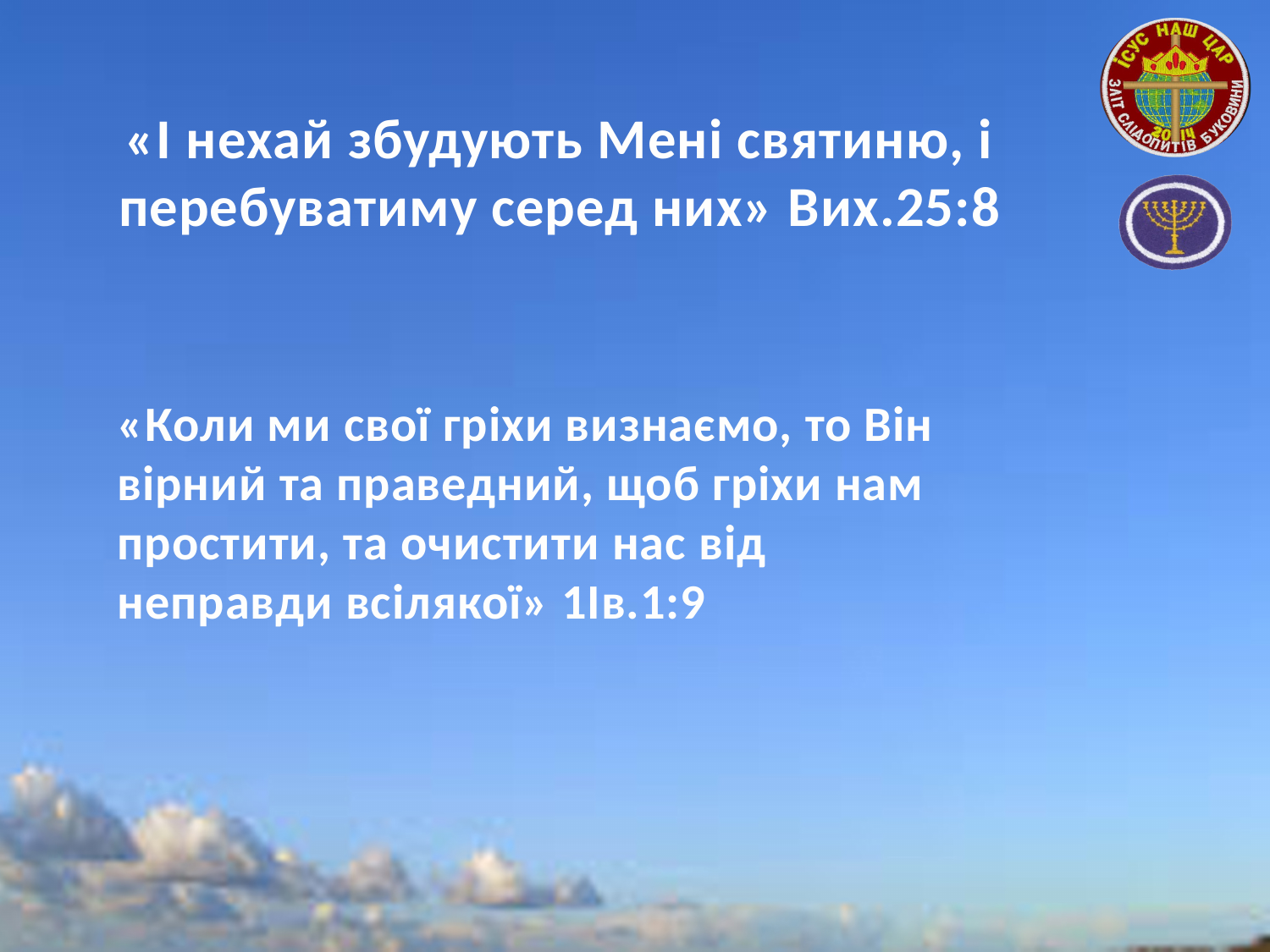

«І нехай збудують Мені святиню, і перебуватиму серед них» Вих.25:8
«Коли ми свої гріхи визнаємо, то Він вірний та праведний, щоб гріхи нам простити, та очистити нас від неправди всілякої» 1Ів.1:9